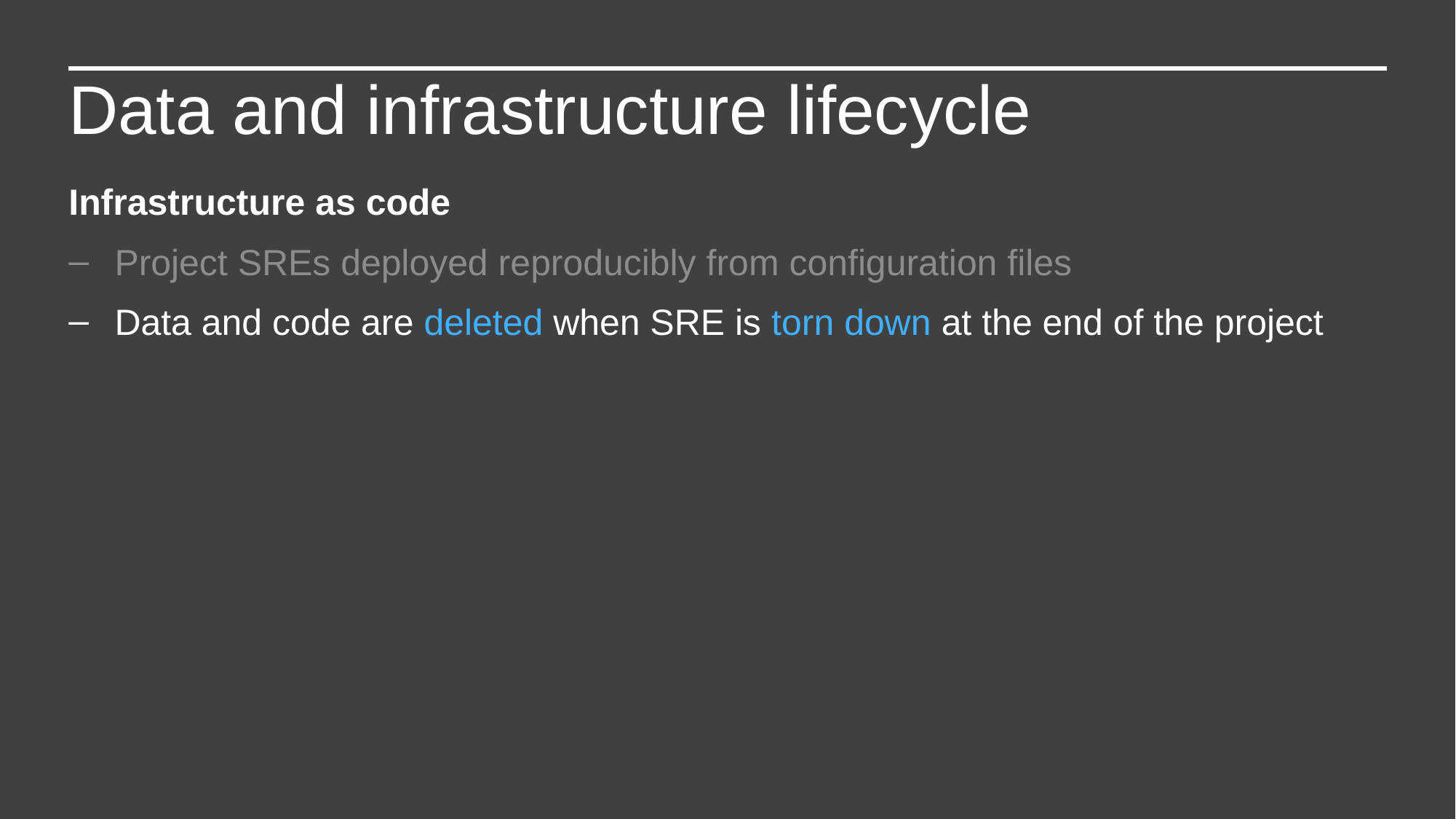

Data and infrastructure lifecycle
Infrastructure as code
Project SREs deployed reproducibly from configuration files
Data and code are deleted when SRE is torn down at the end of the project